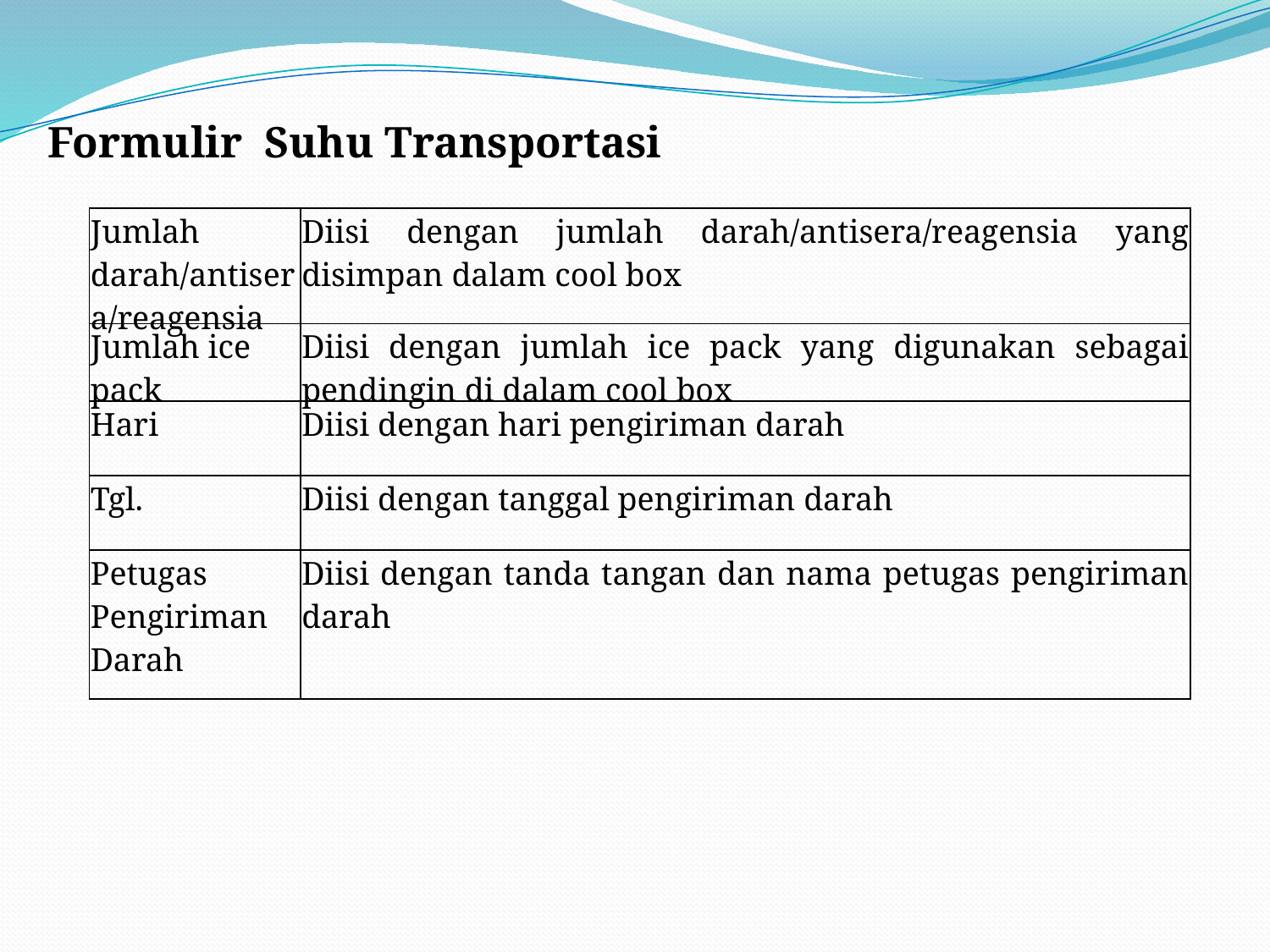

Formulir  Suhu Transportasi
| Jumlah darah/antisera/reagensia | Diisi dengan jumlah darah/antisera/reagensia yang disimpan dalam cool box |
| --- | --- |
| Jumlah ice pack | Diisi dengan jumlah ice pack yang digunakan sebagai pendingin di dalam cool box |
| Hari | Diisi dengan hari pengiriman darah |
| Tgl. | Diisi dengan tanggal pengiriman darah |
| Petugas Pengiriman Darah | Diisi dengan tanda tangan dan nama petugas pengiriman darah |